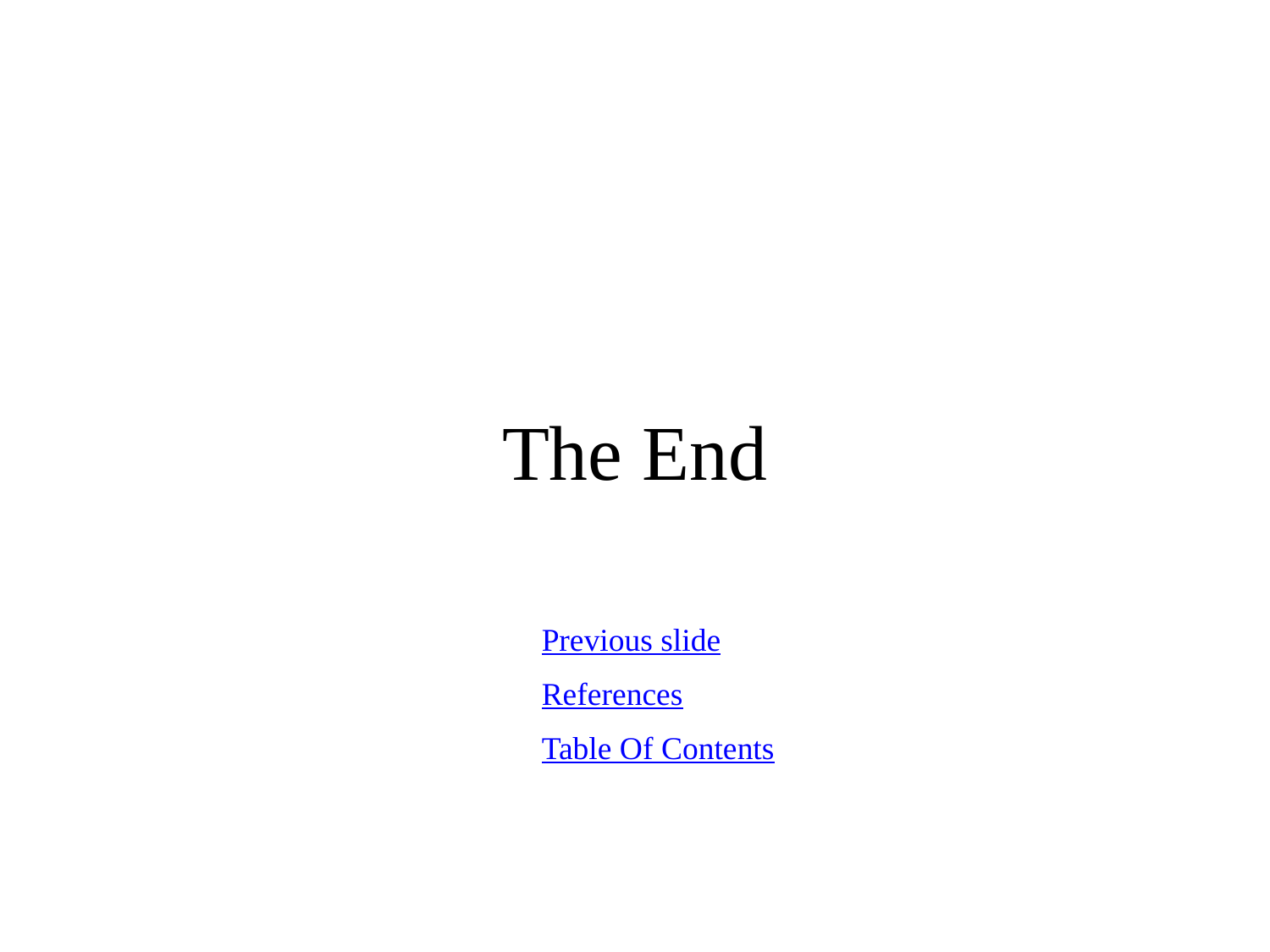

# The End
Previous slide
References
Table Of Contents